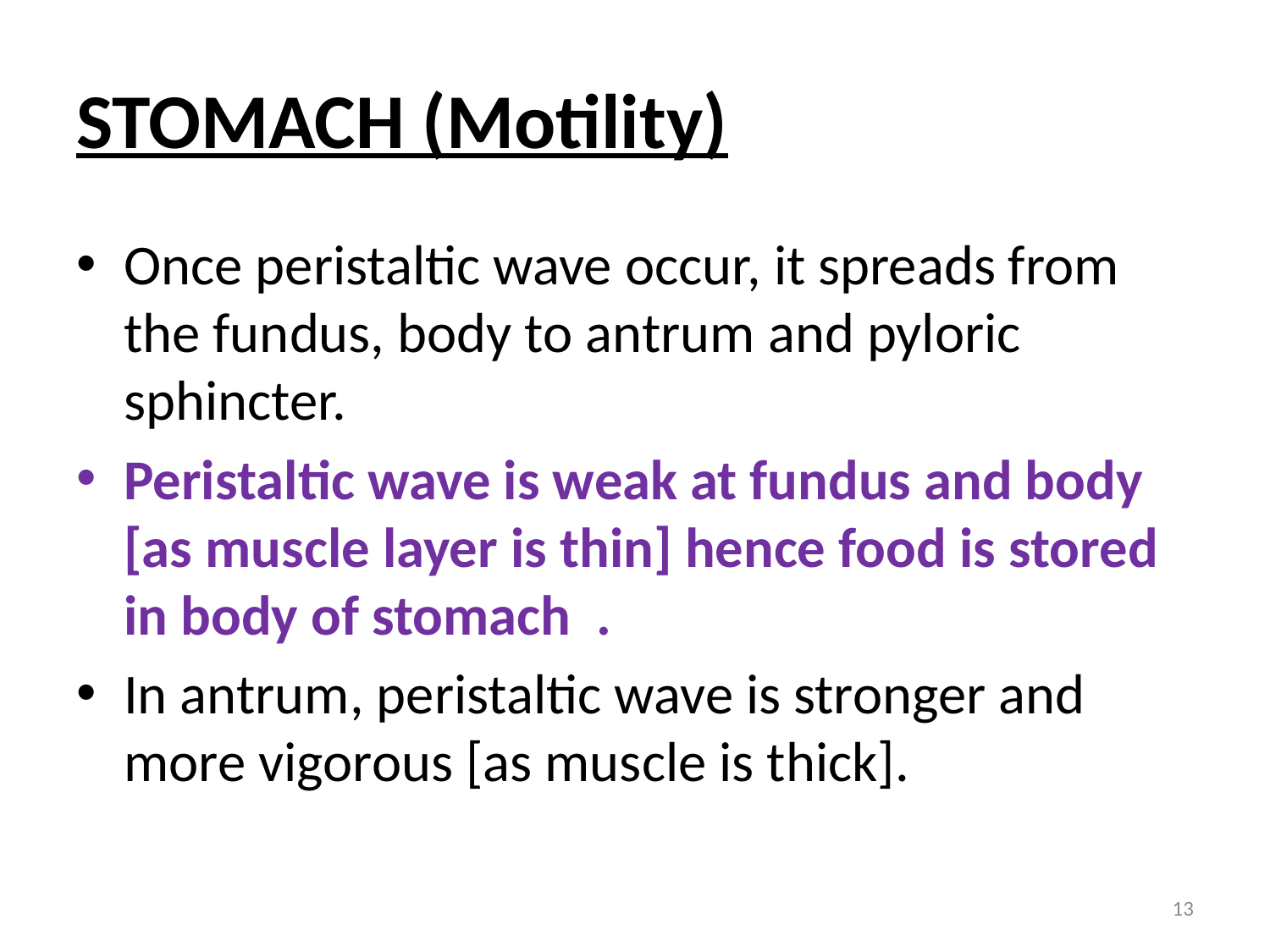

# STOMACH (Motility)
Once peristaltic wave occur, it spreads from the fundus, body to antrum and pyloric sphincter.
Peristaltic wave is weak at fundus and body [as muscle layer is thin] hence food is stored in body of stomach  .
In antrum, peristaltic wave is stronger and more vigorous [as muscle is thick].
13